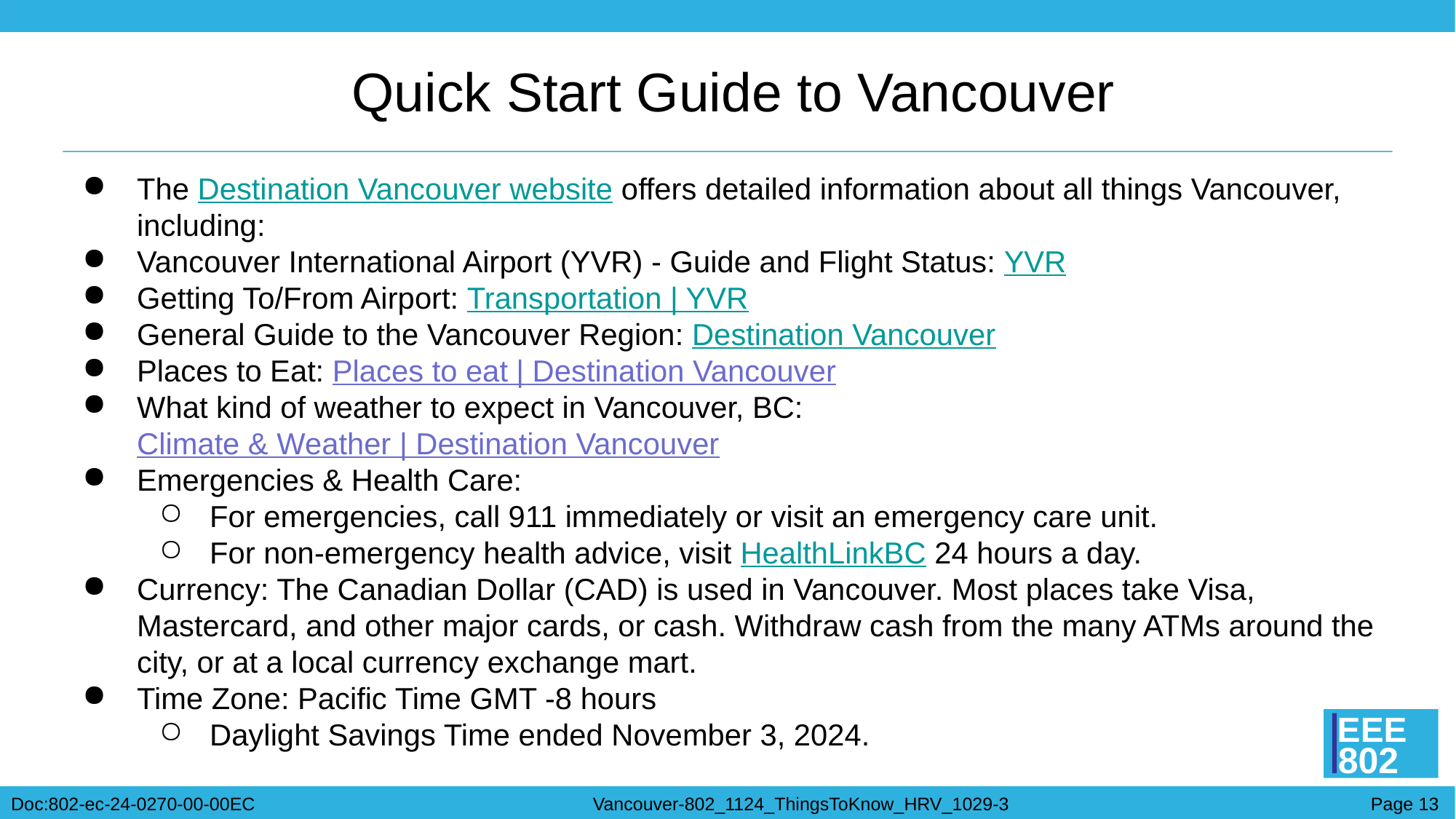

# Quick Start Guide to Vancouver
The Destination Vancouver website offers detailed information about all things Vancouver, including:
Vancouver International Airport (YVR) - Guide and Flight Status: YVR
Getting To/From Airport: Transportation | YVR
General Guide to the Vancouver Region: Destination Vancouver
Places to Eat: Places to eat | Destination Vancouver
What kind of weather to expect in Vancouver, BC: Climate & Weather | Destination Vancouver
Emergencies & Health Care:
For emergencies, call 911 immediately or visit an emergency care unit.
For non-emergency health advice, visit HealthLinkBC 24 hours a day.
Currency: The Canadian Dollar (CAD) is used in Vancouver. Most places take Visa, Mastercard, and other major cards, or cash. Withdraw cash from the many ATMs around the city, or at a local currency exchange mart.
Time Zone: Pacific Time GMT -8 hours
Daylight Savings Time ended November 3, 2024.